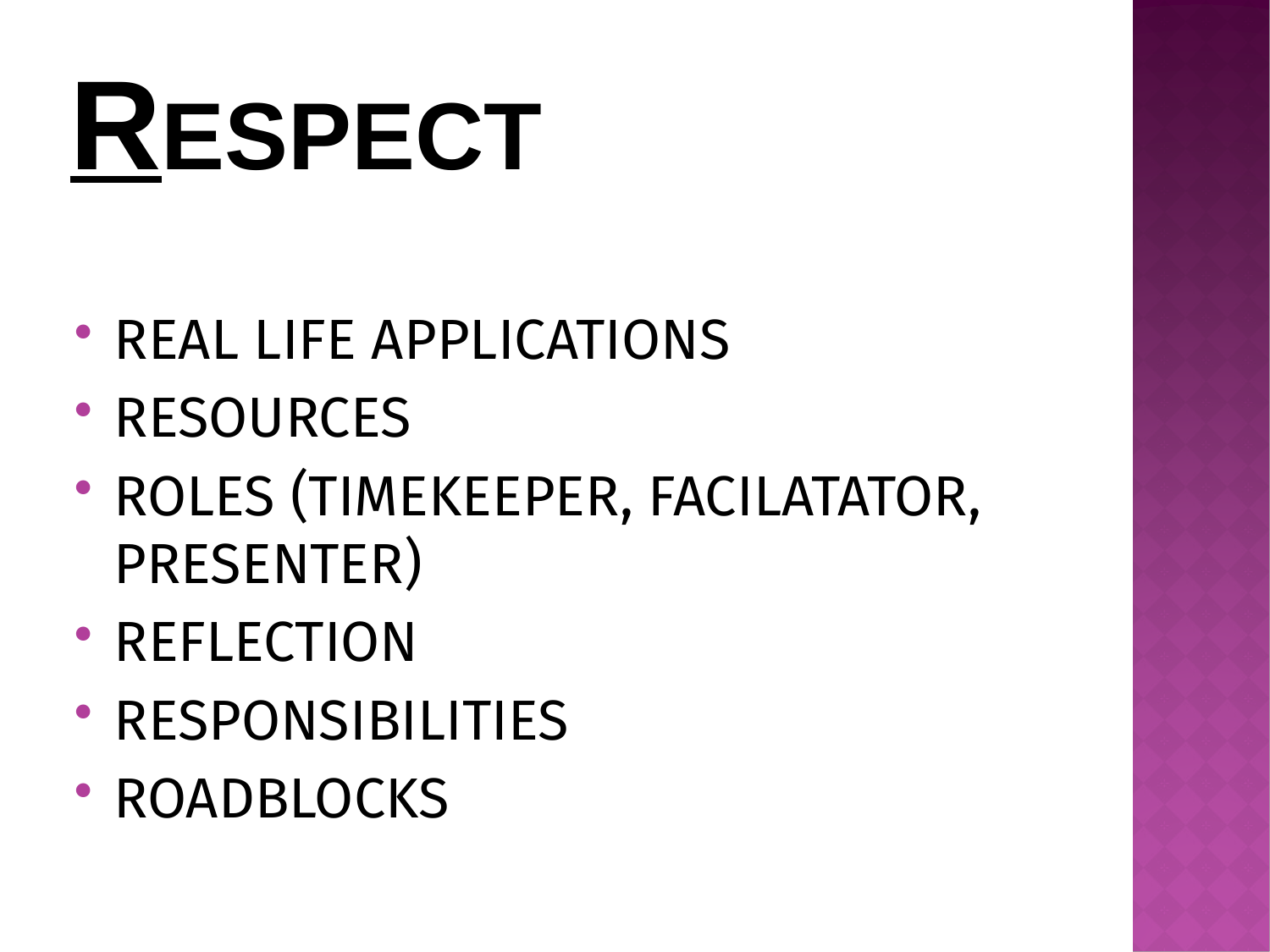

# respect
REAL LIFE APPLICATIONS
RESOURCES
ROLES (TIMEKEEPER, FACILATATOR, PRESENTER)
REFLECTION
RESPONSIBILITIES
ROADBLOCKS